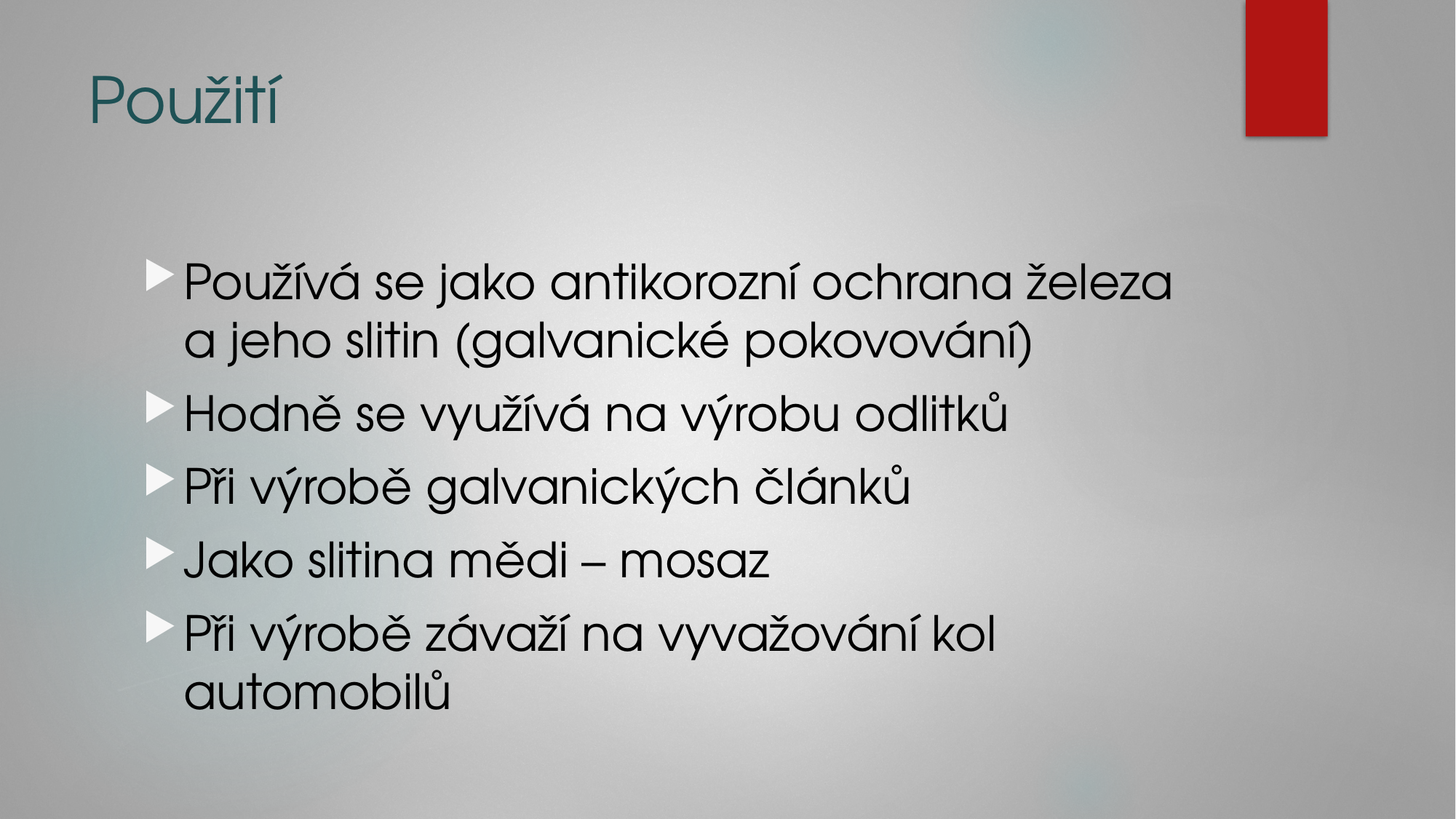

# Použití
Používá se jako antikorozní ochrana železa a jeho slitin (galvanické pokovování)
Hodně se využívá na výrobu odlitků
Při výrobě galvanických článků
Jako slitina mědi – mosaz
Při výrobě závaží na vyvažování kol automobilů